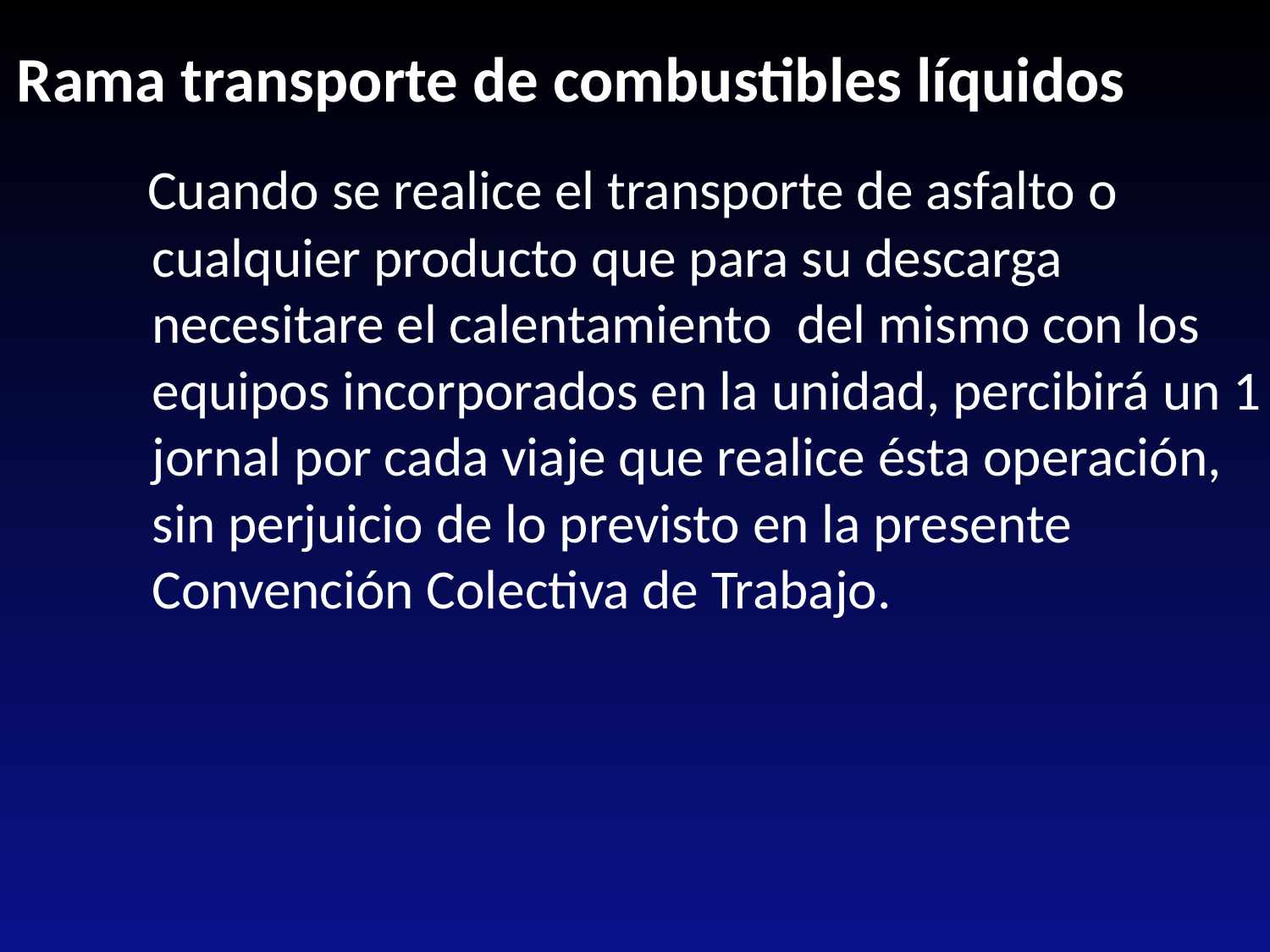

Rama transporte de combustibles líquidos
   Cuando se realice el transporte de asfalto o cualquier producto que para su descarga necesitare el calentamiento  del mismo con los equipos incorporados en la unidad, percibirá un 1 jornal por cada viaje que realice ésta operación, sin perjuicio de lo previsto en la presente Convención Colectiva de Trabajo.